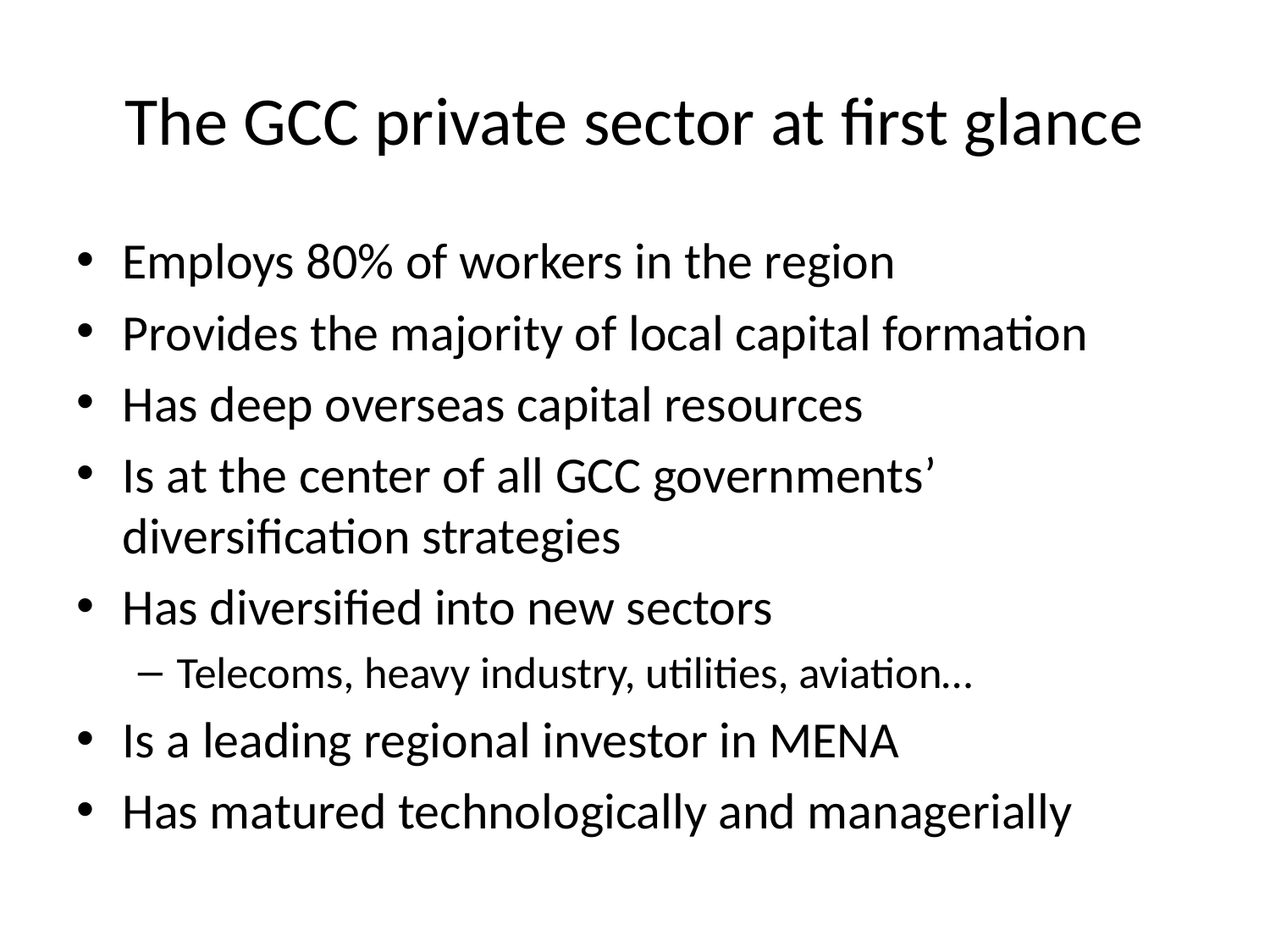

# The GCC private sector at first glance
Employs 80% of workers in the region
Provides the majority of local capital formation
Has deep overseas capital resources
Is at the center of all GCC governments’ diversification strategies
Has diversified into new sectors
Telecoms, heavy industry, utilities, aviation…
Is a leading regional investor in MENA
Has matured technologically and managerially